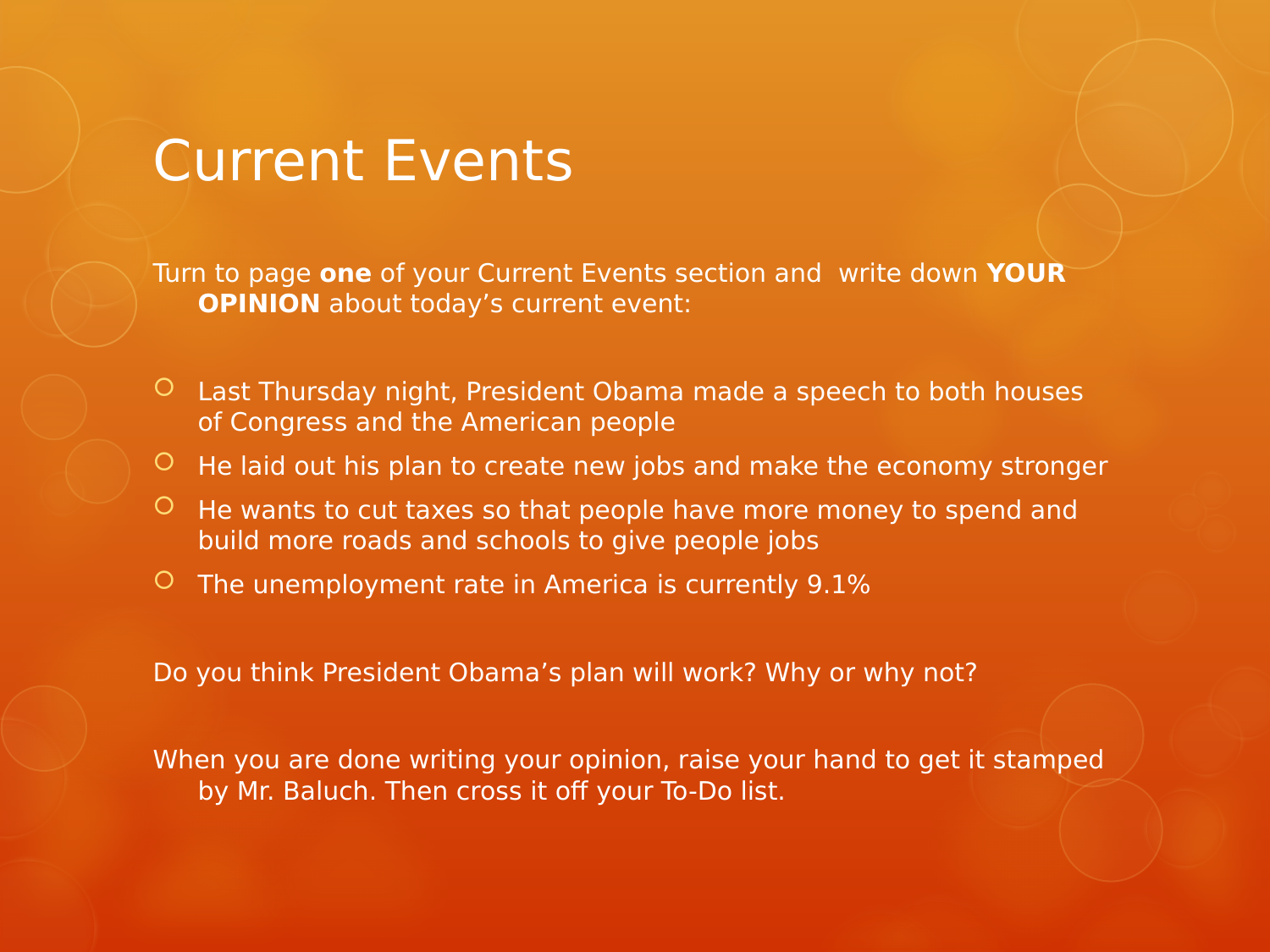

# Current Events
Turn to page one of your Current Events section and  write down YOUR OPINION about today’s current event:

Last Thursday night, President Obama made a speech to both houses of Congress and the American people
He laid out his plan to create new jobs and make the economy stronger
He wants to cut taxes so that people have more money to spend and build more roads and schools to give people jobs
The unemployment rate in America is currently 9.1%

Do you think President Obama’s plan will work? Why or why not?

When you are done writing your opinion, raise your hand to get it stamped by Mr. Baluch. Then cross it off your To-Do list.